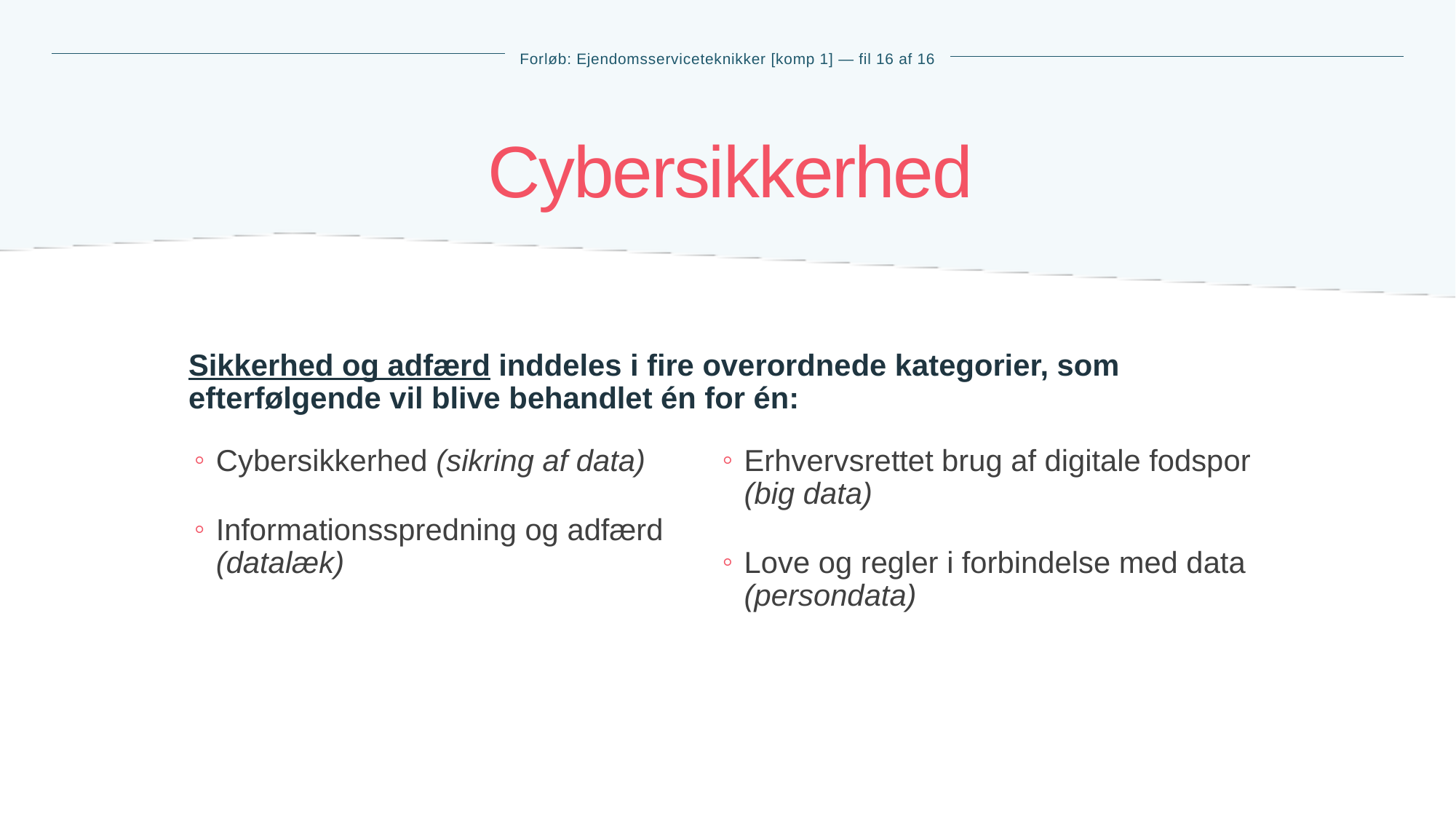

Cybersikkerhed
Sikkerhed og adfærd inddeles i fire overordnede kategorier, som efterfølgende vil blive behandlet én for én:
Cybersikkerhed (sikring af data)
Informationsspredning og adfærd (datalæk)

Erhvervsrettet brug af digitale fodspor (big data)
Love og regler i forbindelse med data (persondata)